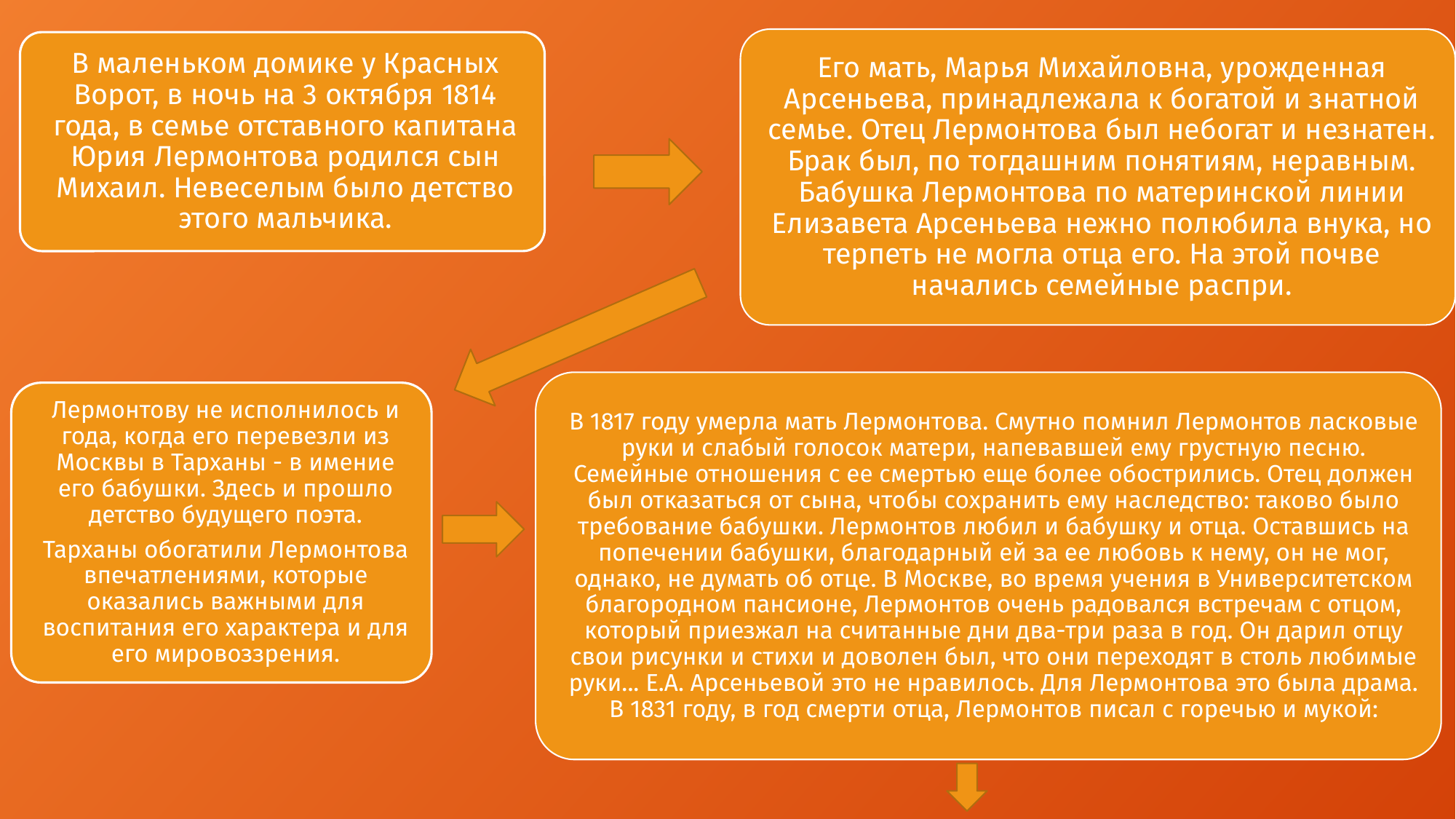

В маленьком домике у Красных Ворот, в ночь на 3 октября 1814 года, в семье отставного капитана Юрия Лермонтова родился сын Михаил. Невеселым было детство этого мальчика.
Его мать, Марья Михайловна, урожденная Арсеньева, принадлежала к богатой и знатной семье. Отец Лермонтова был небогат и незнатен. Брак был, по тогдашним понятиям, неравным. Бабушка Лермонтова по материнской линии Елизавета Арсеньева нежно полюбила внука, но терпеть не могла отца его. На этой почве начались семейные распри.

В 1817 году умерла мать Лермонтова. Смутно помнил Лермонтов ласковые руки и слабый голосок матери, напевавшей ему грустную песню. Семейные отношения с ее смертью еще более обострились. Отец должен был отказаться от сына, чтобы сохранить ему наследство: таково было требование бабушки. Лермонтов любил и бабушку и отца. Оставшись на попечении бабушки, благодарный ей за ее любовь к нему, он не мог, однако, не думать об отце. В Москве, во время учения в Университетском благородном пансионе, Лермонтов очень радовался встречам с отцом, который приезжал на считанные дни два-три раза в год. Он дарил отцу свои рисунки и стихи и доволен был, что они переходят в столь любимые руки... Е.А. Арсеньевой это не нравилось. Для Лермонтова это была драма. В 1831 году, в год смерти отца, Лермонтов писал с горечью и мукой:
Лермонтову не исполнилось и года, когда его перевезли из Москвы в Тарханы - в имение его бабушки. Здесь и прошло детство будущего поэта.
Тарханы обогатили Лермонтова впечатлениями, которые оказались важными для воспитания его характера и для его мировоззрения.